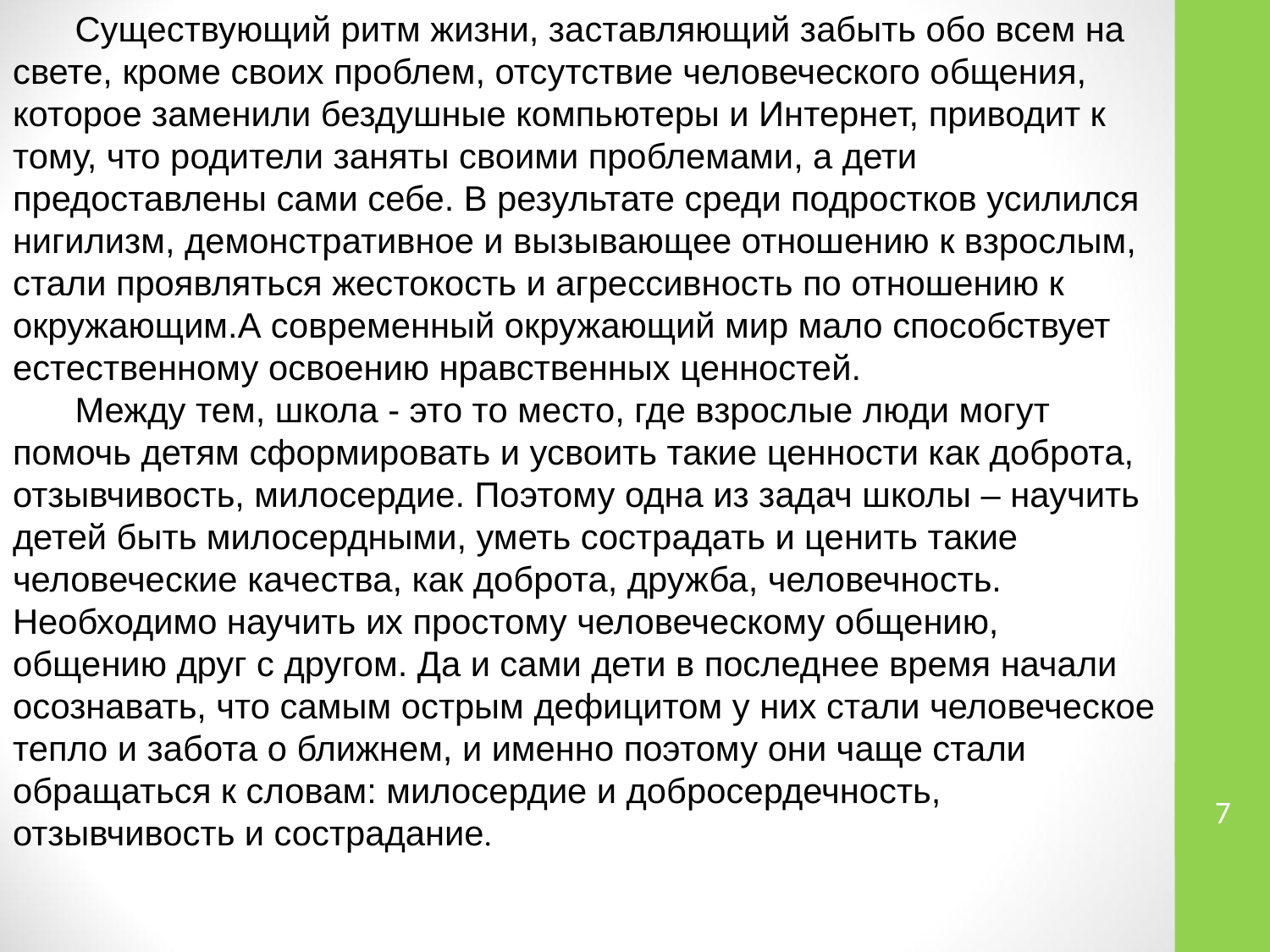

Существующий ритм жизни, заставляющий забыть обо всем на свете, кроме своих проблем, отсутствие человеческого общения, которое заменили бездушные компьютеры и Интернет, приводит к тому, что родители заняты своими проблемами, а дети предоставлены сами себе. В результате среди подростков усилился нигилизм, демонстративное и вызывающее отношению к взрослым, стали проявляться жестокость и агрессивность по отношению к окружающим.А современный окружающий мир мало способствует естественному освоению нравственных ценностей.
Между тем, школа - это то место, где взрослые люди могут помочь детям сформировать и усвоить такие ценности как доброта, отзывчивость, милосердие. Поэтому одна из задач школы – научить детей быть милосердными, уметь сострадать и ценить такие человеческие качества, как доброта, дружба, человечность. Необходимо научить их простому человеческому общению, общению друг с другом. Да и сами дети в последнее время начали осознавать, что самым острым дефицитом у них стали человеческое тепло и забота о ближнем, и именно поэтому они чаще стали обращаться к словам: милосердие и добросердечность, отзывчивость и сострадание.
7